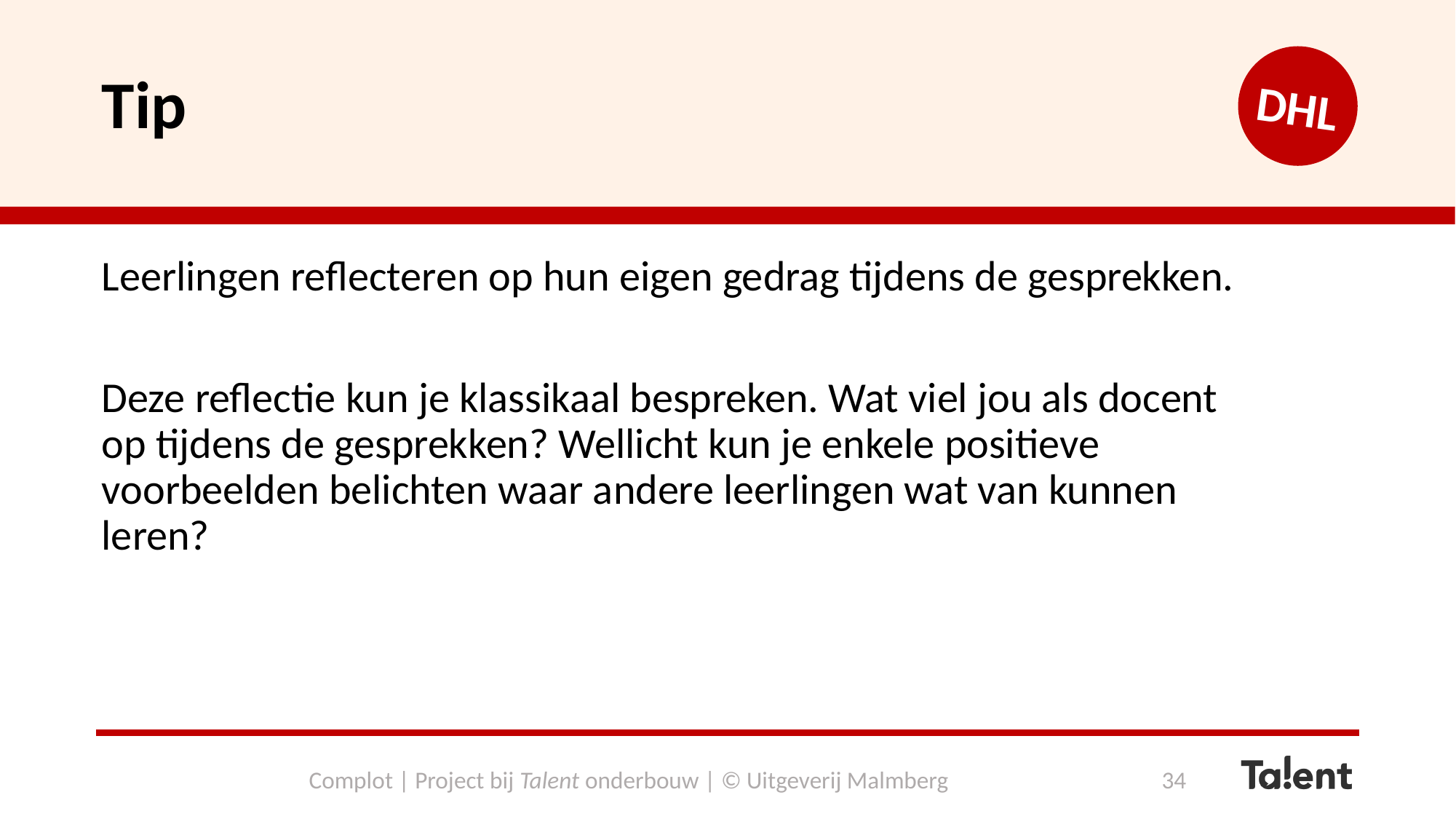

# Tip
DHL
Leerlingen reflecteren op hun eigen gedrag tijdens de gesprekken.

Deze reflectie kun je klassikaal bespreken. Wat viel jou als docent op tijdens de gesprekken? Wellicht kun je enkele positieve voorbeelden belichten waar andere leerlingen wat van kunnen leren?
Complot | Project bij Talent onderbouw | © Uitgeverij Malmberg
34